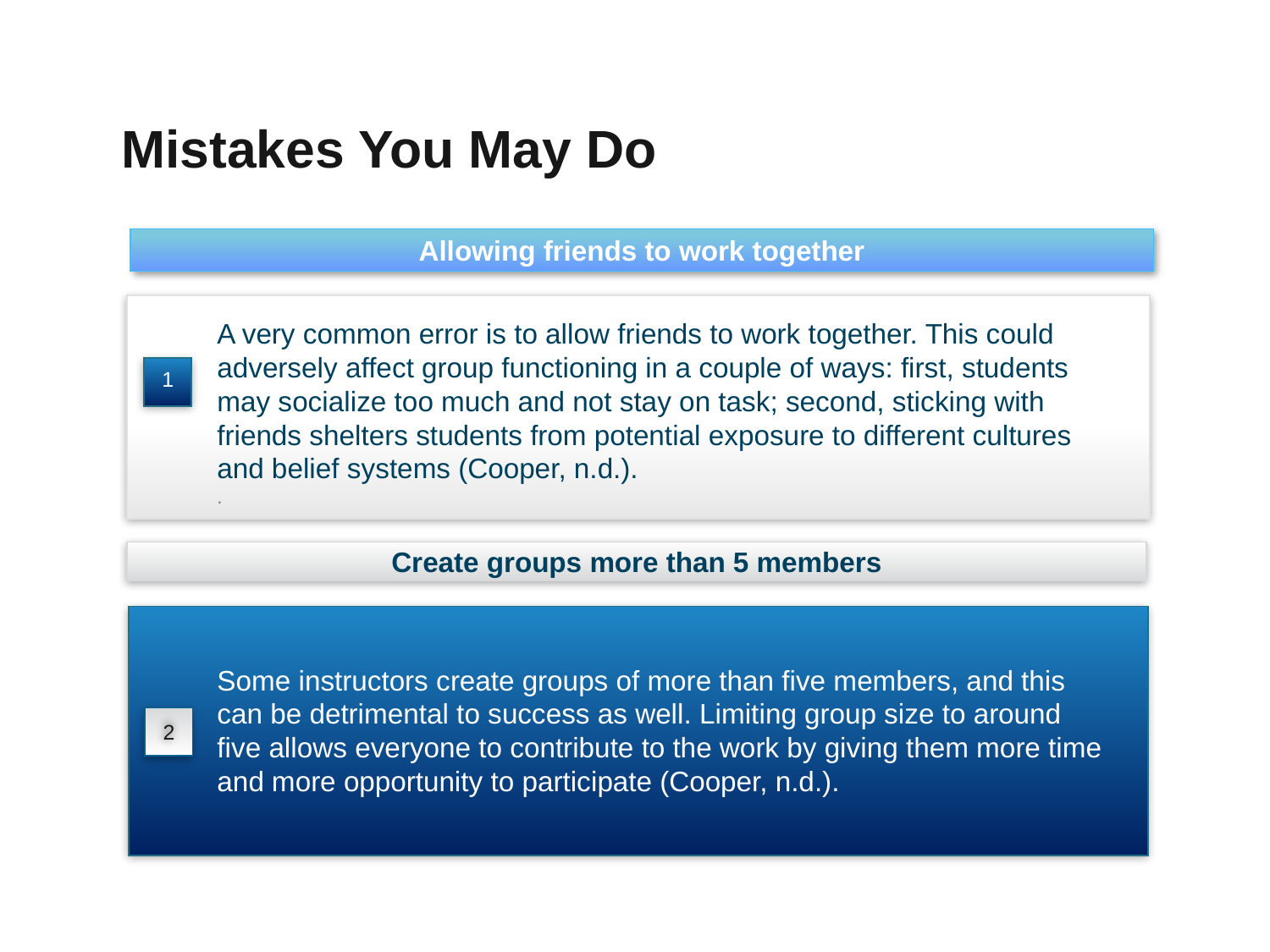

Mistakes You May Do
Allowing friends to work together

A very common error is to allow friends to work together. This could adversely affect group functioning in a couple of ways: first, students may socialize too much and not stay on task; second, sticking with friends shelters students from potential exposure to different cultures and belief systems (Cooper, n.d.).
.

1
Create groups more than 5 members

Some instructors create groups of more than five members, and this can be detrimental to success as well. Limiting group size to around five allows everyone to contribute to the work by giving them more time and more opportunity to participate (Cooper, n.d.).

2